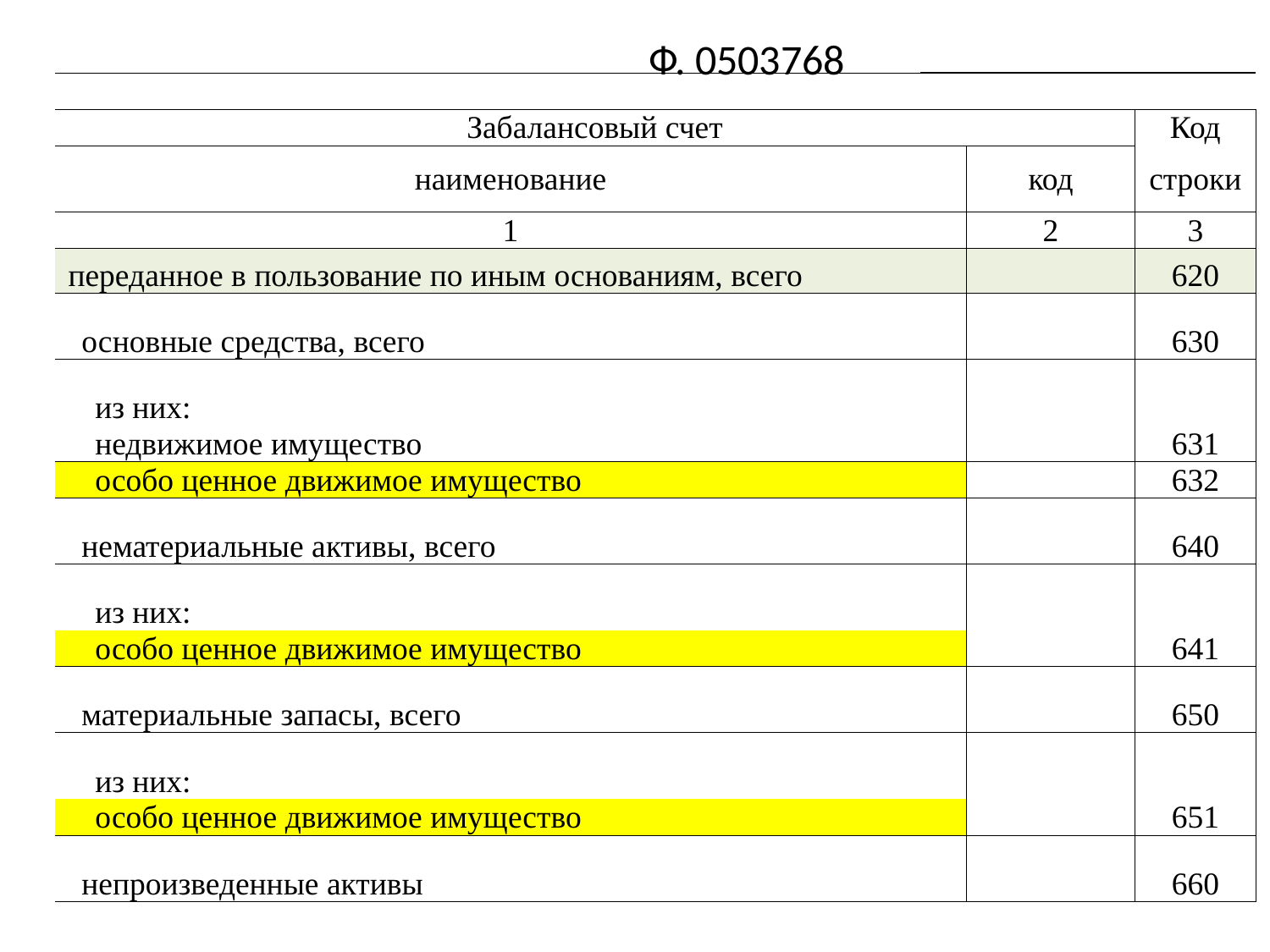

Ф. 0503768
|  |  |  |  |  |  |  |  |  |  |  |  |  |  |  |  |  |  |  |  |  |  |  |  |  |  |  |  |  |  |  |  |  |  |  |  |  |  |  |  |  |  |  |  |  |  |
| --- | --- | --- | --- | --- | --- | --- | --- | --- | --- | --- | --- | --- | --- | --- | --- | --- | --- | --- | --- | --- | --- | --- | --- | --- | --- | --- | --- | --- | --- | --- | --- | --- | --- | --- | --- | --- | --- | --- | --- | --- | --- | --- | --- | --- | --- |
| Забалансовый счет |  |  |  |  |  |  |  |  |  |  |  |  |  |  |  |  |  |  |  |  |  |  |  |  |  |  |  |  |  |  |  |  |  |  |  |  |  |  |  |  | Код |  |  |  |  |
| наименование |  |  |  |  |  |  |  |  |  |  |  |  |  |  |  |  |  |  |  |  |  |  |  |  |  |  |  |  |  |  |  |  |  | код |  |  |  |  |  |  | строки |  |  |  |  |
| 1 |  |  |  |  |  |  |  |  |  |  |  |  |  |  |  |  |  |  |  |  |  |  |  |  |  |  |  |  |  |  |  |  |  | 2 |  |  |  |  |  |  | 3 |  |  |  |  |
| переданное в пользование по иным основаниям, всего |  |  |  |  |  |  |  |  |  |  |  |  |  |  |  |  |  |  |  |  |  |  |  |  |  |  |  |  |  |  |  |  |  |  |  |  |  |  |  |  | 620 |  |  |  |  |
| основные средства, всего |  |  |  |  |  |  |  |  |  |  |  |  |  |  |  |  |  |  |  |  |  |  |  |  |  |  |  |  |  |  |  |  |  |  |  |  |  |  |  |  | 630 |  |  |  |  |
| из них: |  |  |  |  |  |  |  |  |  |  |  |  |  |  |  |  |  |  |  |  |  |  |  |  |  |  |  |  |  |  |  |  |  |  |  |  |  |  |  |  | 631 |  |  |  |  |
| недвижимое имущество |  |  |  |  |  |  |  |  |  |  |  |  |  |  |  |  |  |  |  |  |  |  |  |  |  |  |  |  |  |  |  |  |  |  |  |  |  |  |  |  |  |  |  |  |  |
| особо ценное движимое имущество |  |  |  |  |  |  |  |  |  |  |  |  |  |  |  |  |  |  |  |  |  |  |  |  |  |  |  |  |  |  |  |  |  |  |  |  |  |  |  |  | 632 |  |  |  |  |
| нематериальные активы, всего |  |  |  |  |  |  |  |  |  |  |  |  |  |  |  |  |  |  |  |  |  |  |  |  |  |  |  |  |  |  |  |  |  |  |  |  |  |  |  |  | 640 |  |  |  |  |
| из них: |  |  |  |  |  |  |  |  |  |  |  |  |  |  |  |  |  |  |  |  |  |  |  |  |  |  |  |  |  |  |  |  |  |  |  |  |  |  |  |  | 641 |  |  |  |  |
| особо ценное движимое имущество |  |  |  |  |  |  |  |  |  |  |  |  |  |  |  |  |  |  |  |  |  |  |  |  |  |  |  |  |  |  |  |  |  |  |  |  |  |  |  |  |  |  |  |  |  |
| материальные запасы, всего |  |  |  |  |  |  |  |  |  |  |  |  |  |  |  |  |  |  |  |  |  |  |  |  |  |  |  |  |  |  |  |  |  |  |  |  |  |  |  |  | 650 |  |  |  |  |
| из них: |  |  |  |  |  |  |  |  |  |  |  |  |  |  |  |  |  |  |  |  |  |  |  |  |  |  |  |  |  |  |  |  |  |  |  |  |  |  |  |  | 651 |  |  |  |  |
| особо ценное движимое имущество |  |  |  |  |  |  |  |  |  |  |  |  |  |  |  |  |  |  |  |  |  |  |  |  |  |  |  |  |  |  |  |  |  |  |  |  |  |  |  |  |  |  |  |  |  |
| непроизведенные активы |  |  |  |  |  |  |  |  |  |  |  |  |  |  |  |  |  |  |  |  |  |  |  |  |  |  |  |  |  |  |  |  |  |  |  |  |  |  |  |  | 660 |  |  |  |  |